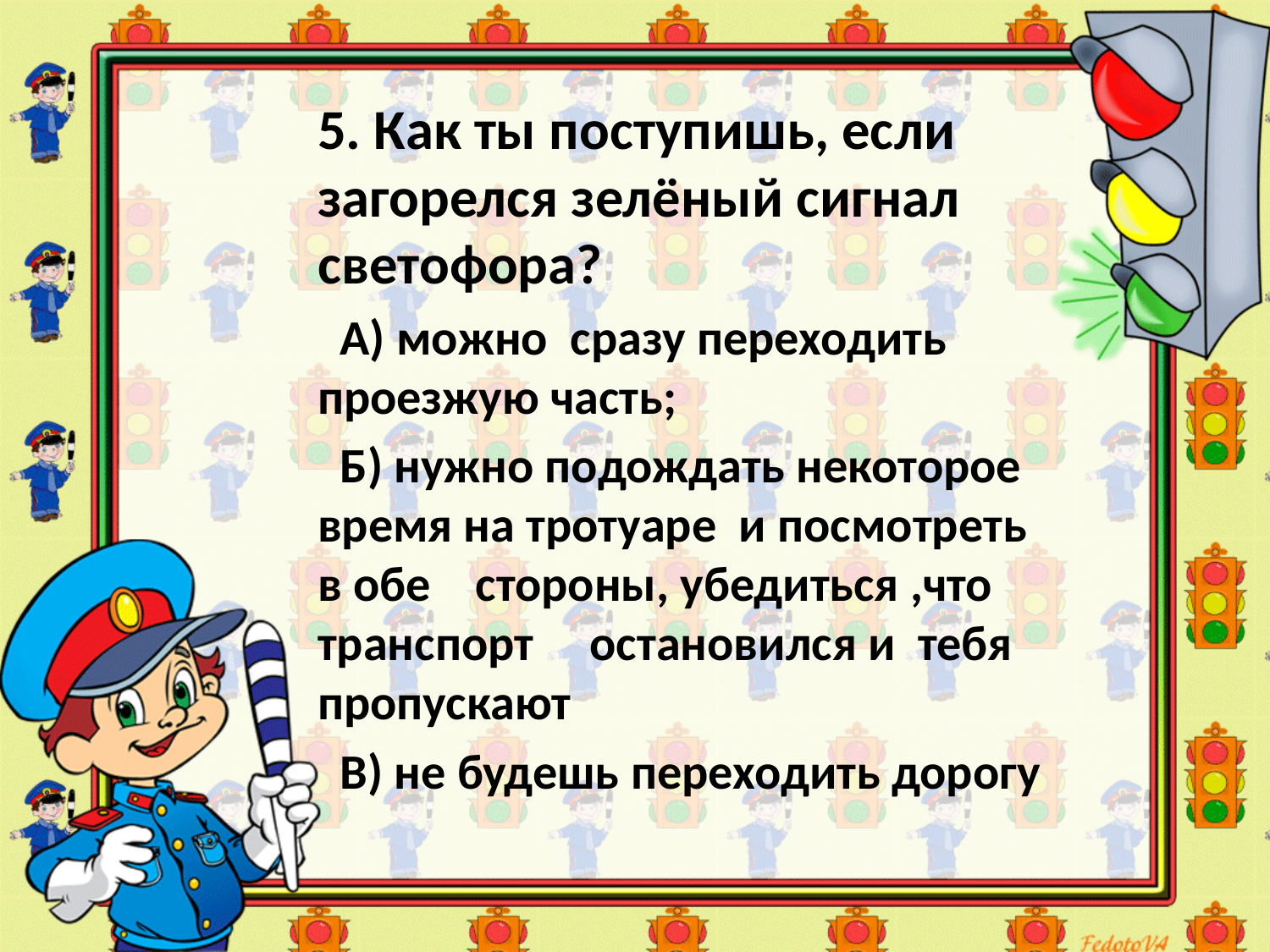

5. Как ты поступишь, если загорелся зелёный сигнал светофора?
  А) можно  сразу переходить проезжую часть;
  Б) нужно подождать некоторое время на тротуаре  и посмотреть в обе    стороны, убедиться ,что транспорт     остановился и  тебя пропускают
  В) не будешь переходить дорогу

#